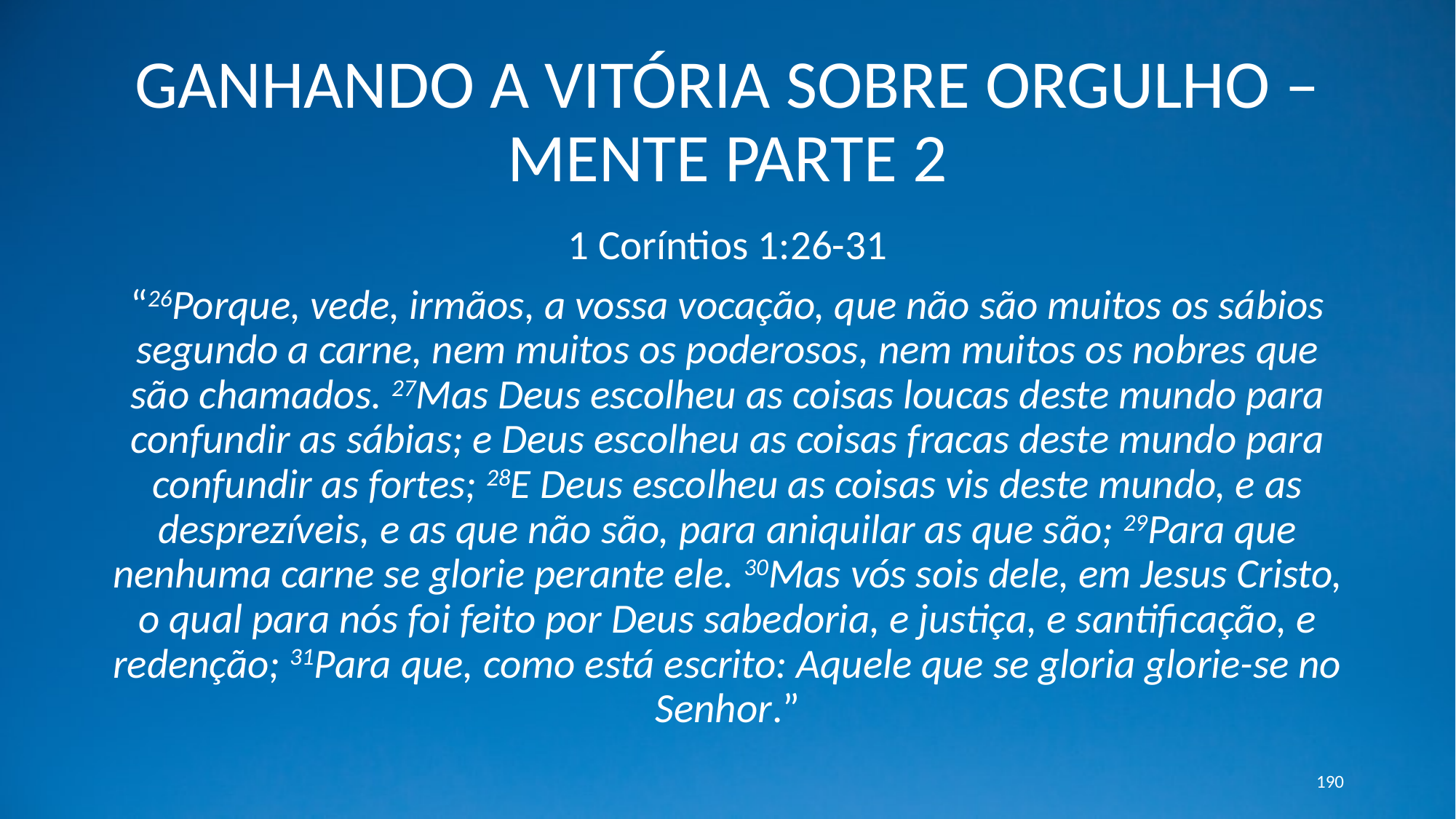

# GANHANDO A VITÓRIA SOBRE ORGULHO – MENTE PARTE 2
1 Coríntios 1:26-31
“26Porque, vede, irmãos, a vossa vocação, que não são muitos os sábios segundo a carne, nem muitos os poderosos, nem muitos os nobres que são chamados. 27Mas Deus escolheu as coisas loucas deste mundo para confundir as sábias; e Deus escolheu as coisas fracas deste mundo para confundir as fortes; 28E Deus escolheu as coisas vis deste mundo, e as desprezíveis, e as que não são, para aniquilar as que são; 29Para que nenhuma carne se glorie perante ele. 30Mas vós sois dele, em Jesus Cristo, o qual para nós foi feito por Deus sabedoria, e justiça, e santificação, e redenção; 31Para que, como está escrito: Aquele que se gloria glorie-se no Senhor.”

190